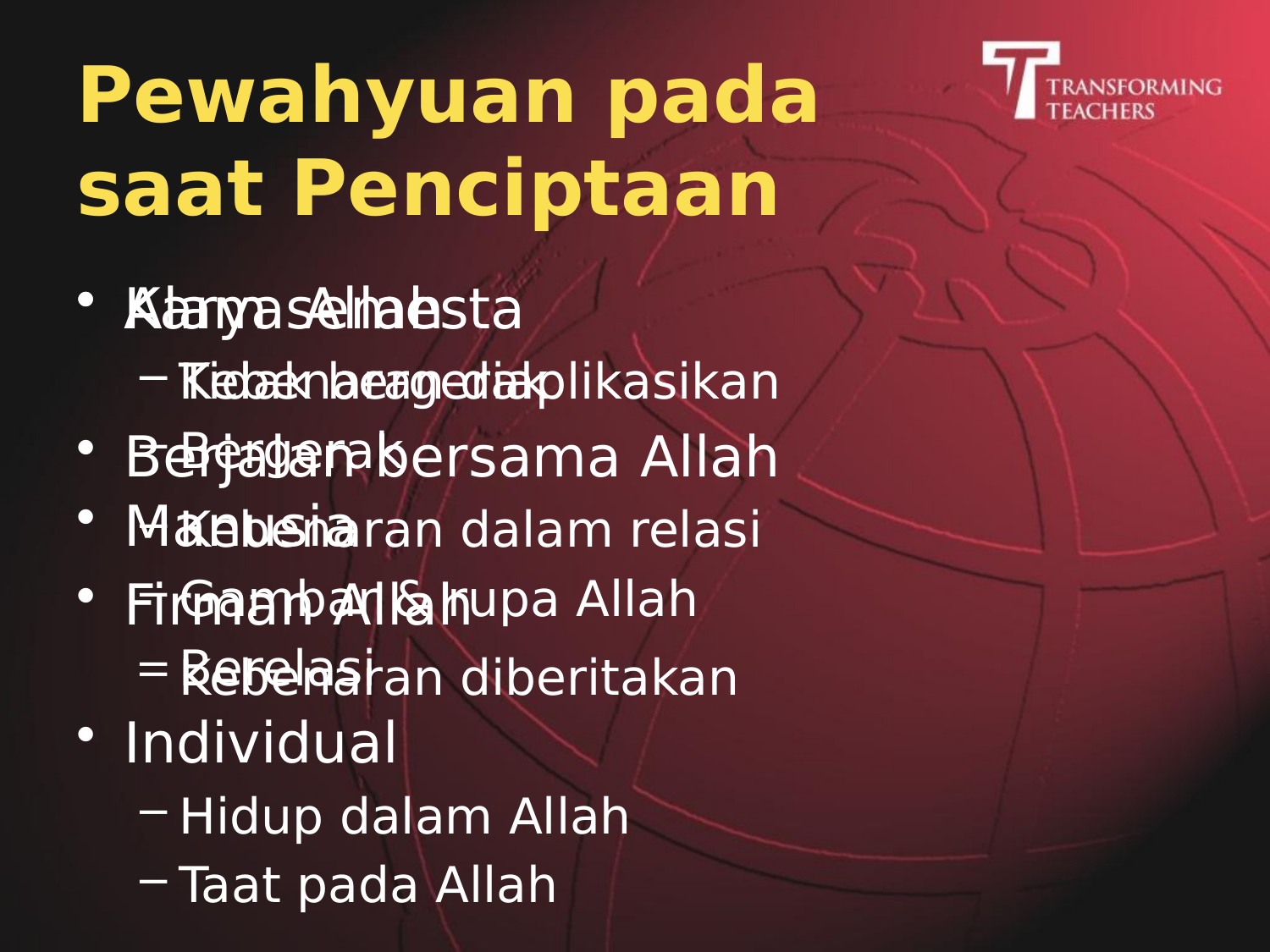

# Pewahyuan pada saat Penciptaan
Karya Allah
Kebenaran diaplikasikan
Berjalan bersama Allah
Kebenaran dalam relasi
Firman Allah
Kebenaran diberitakan
Alam semesta
Tidak bergerak
Bergerak
Manusia
Gambar & rupa Allah
Berelasi
Individual
Hidup dalam Allah
Taat pada Allah